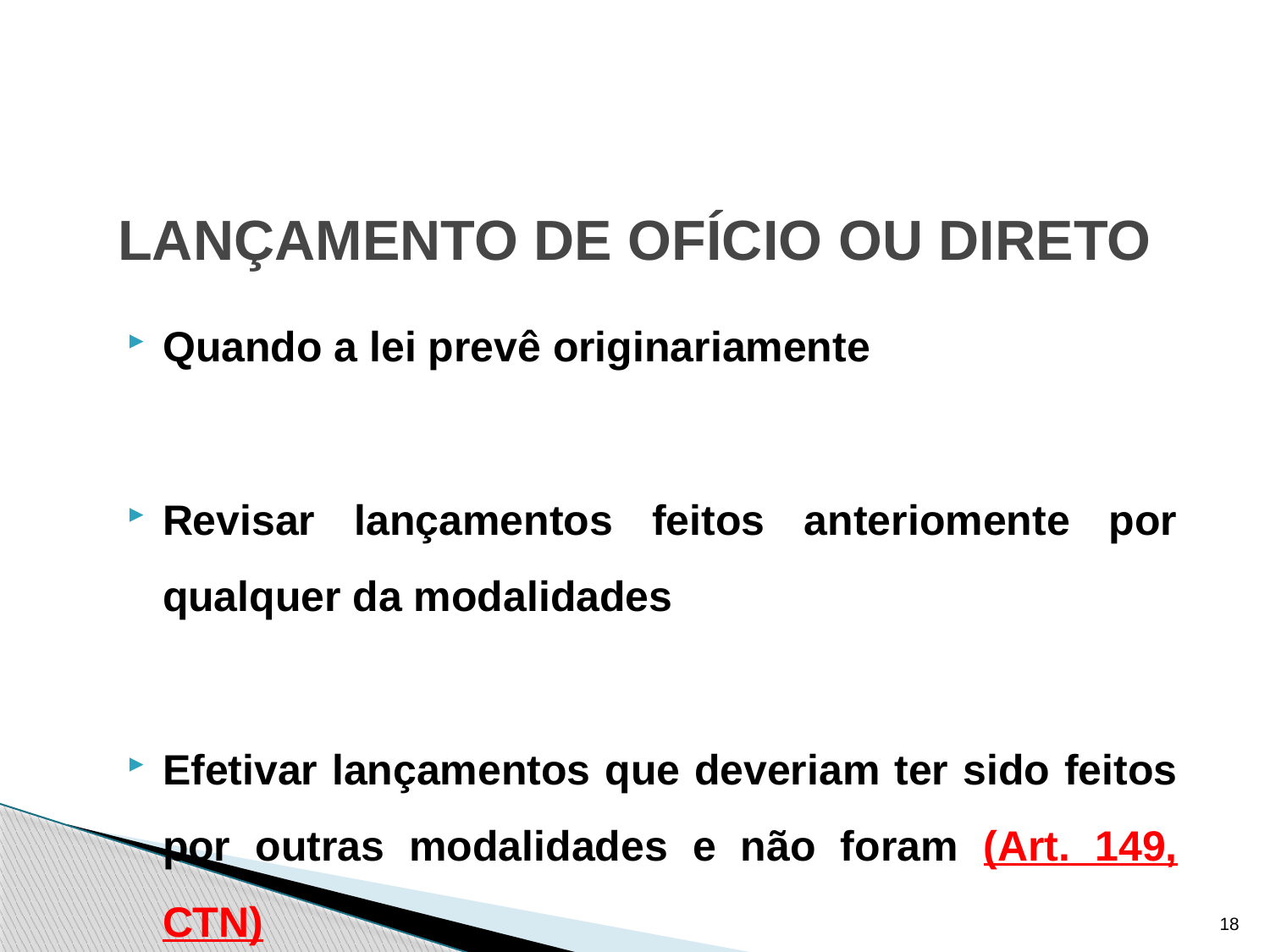

# LANÇAMENTO DE OFÍCIO OU DIRETO
Quando a lei prevê originariamente

Revisar lançamentos feitos anteriomente por qualquer da modalidades

Efetivar lançamentos que deveriam ter sido feitos por outras modalidades e não foram (Art. 149, CTN)

18